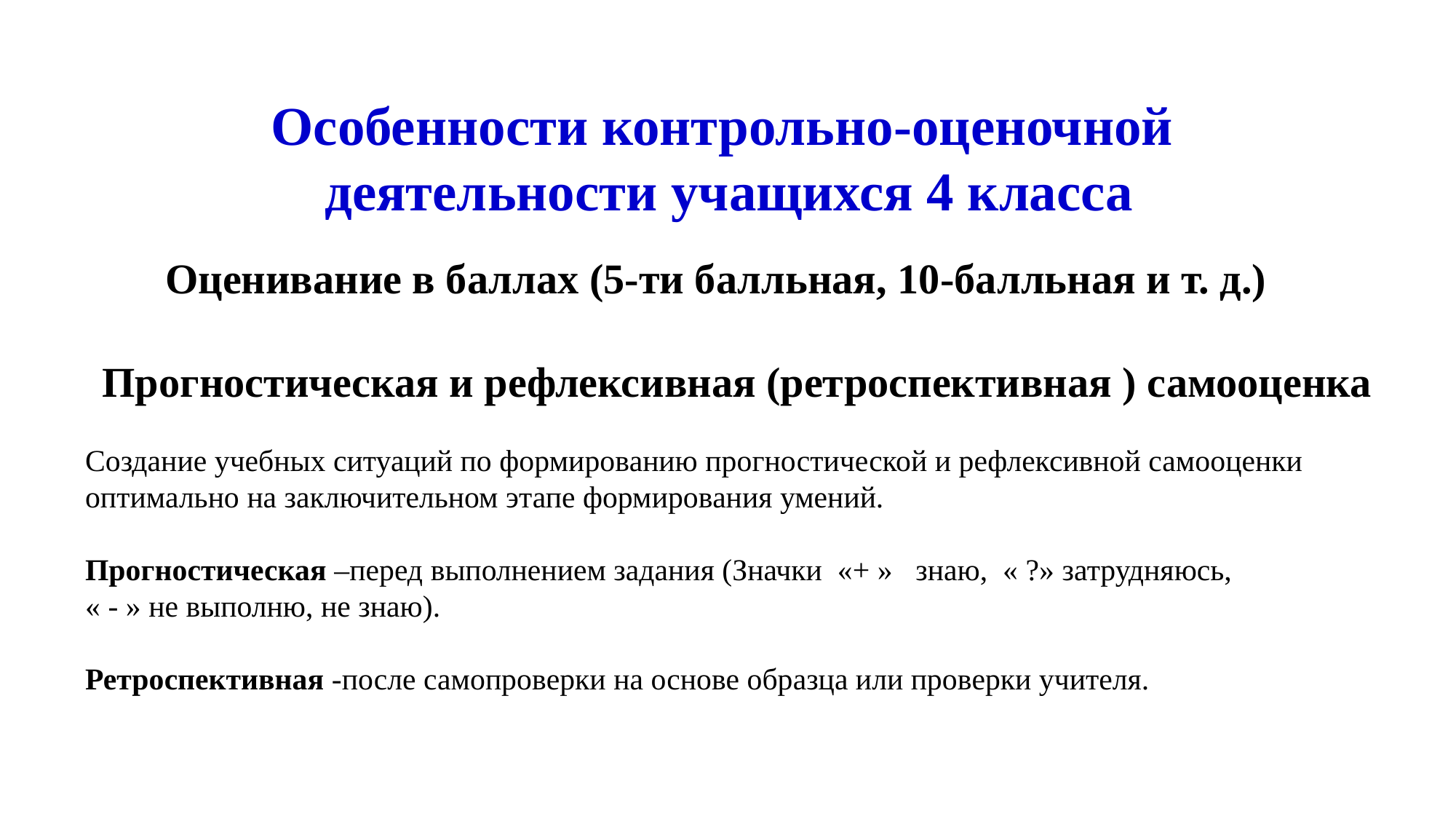

# Особенности контрольно-оценочной деятельности учащихся 4 класса
Оценивание в баллах (5-ти балльная, 10-балльная и т. д.)
Прогностическая и рефлексивная (ретроспективная ) самооценка
Создание учебных ситуаций по формированию прогностической и рефлексивной самооценки оптимально на заключительном этапе формирования умений.

Прогностическая –перед выполнением задания (Значки  «+ »   знаю,  « ?» затрудняюсь,
« - » не выполню, не знаю).

Ретроспективная -после самопроверки на основе образца или проверки учителя.